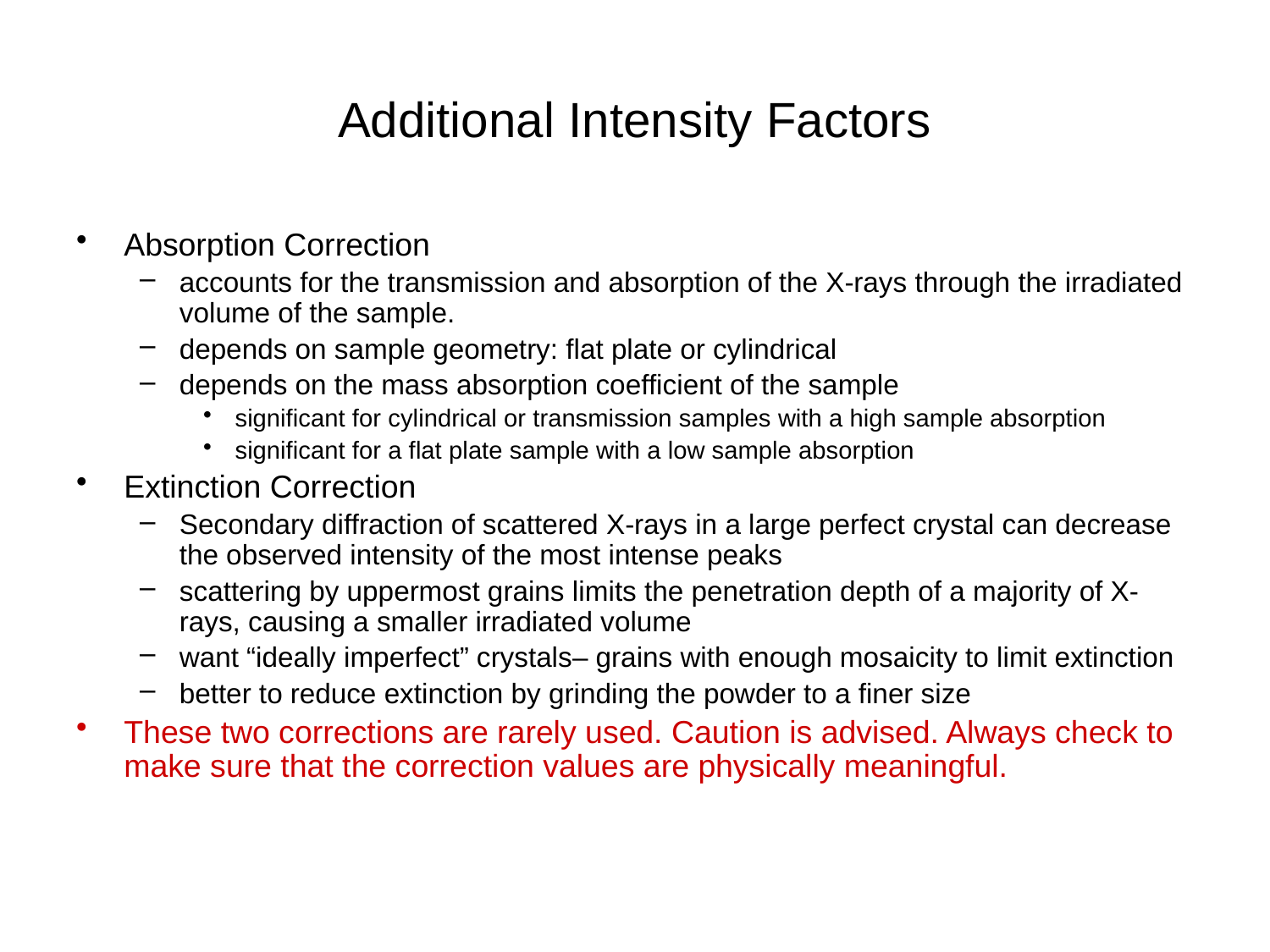

# Additional Intensity Factors
Absorption Correction
accounts for the transmission and absorption of the X-rays through the irradiated volume of the sample.
depends on sample geometry: flat plate or cylindrical
depends on the mass absorption coefficient of the sample
significant for cylindrical or transmission samples with a high sample absorption
significant for a flat plate sample with a low sample absorption
Extinction Correction
Secondary diffraction of scattered X-rays in a large perfect crystal can decrease the observed intensity of the most intense peaks
scattering by uppermost grains limits the penetration depth of a majority of X-rays, causing a smaller irradiated volume
want “ideally imperfect” crystals– grains with enough mosaicity to limit extinction
better to reduce extinction by grinding the powder to a finer size
These two corrections are rarely used. Caution is advised. Always check to make sure that the correction values are physically meaningful.